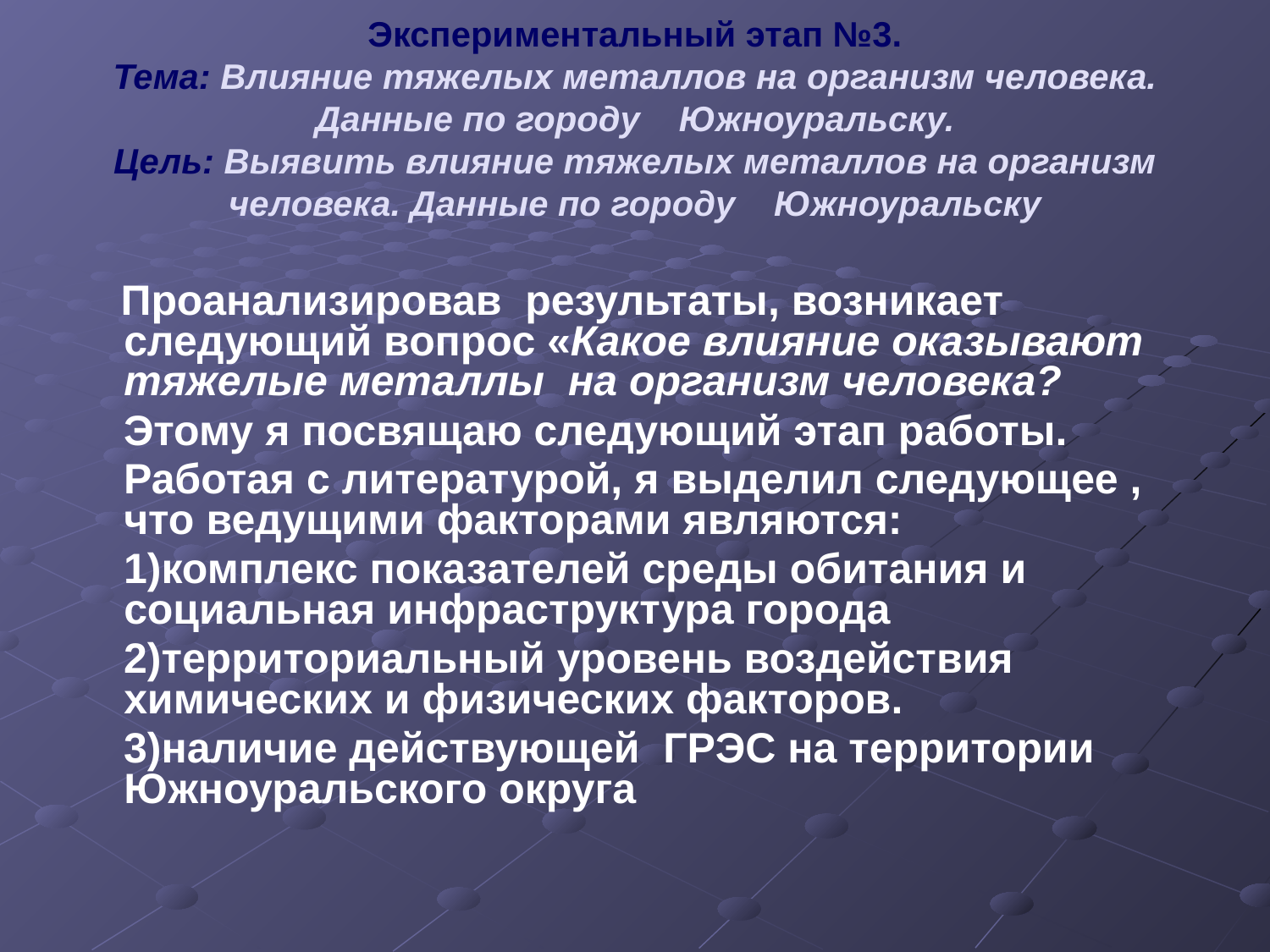

# Экспериментальный этап №3. Тема: Влияние тяжелых металлов на организм человека. Данные по городу    Южноуральску. Цель: Выявить влияние тяжелых металлов на организм человека. Данные по городу    Южноуральску
     Проанализировав  результаты, возникает следующий вопрос «Какое влияние оказывают тяжелые металлы  на организм человека?
    Этому я посвящаю следующий этап работы.
    Работая с литературой, я выделил следующее , что ведущими факторами являются:
    1)комплекс показателей среды обитания и социальная инфраструктура города
    2)территориальный уровень воздействия химических и физических факторов.
    3)наличие действующей  ГРЭС на территории Южноуральского округа